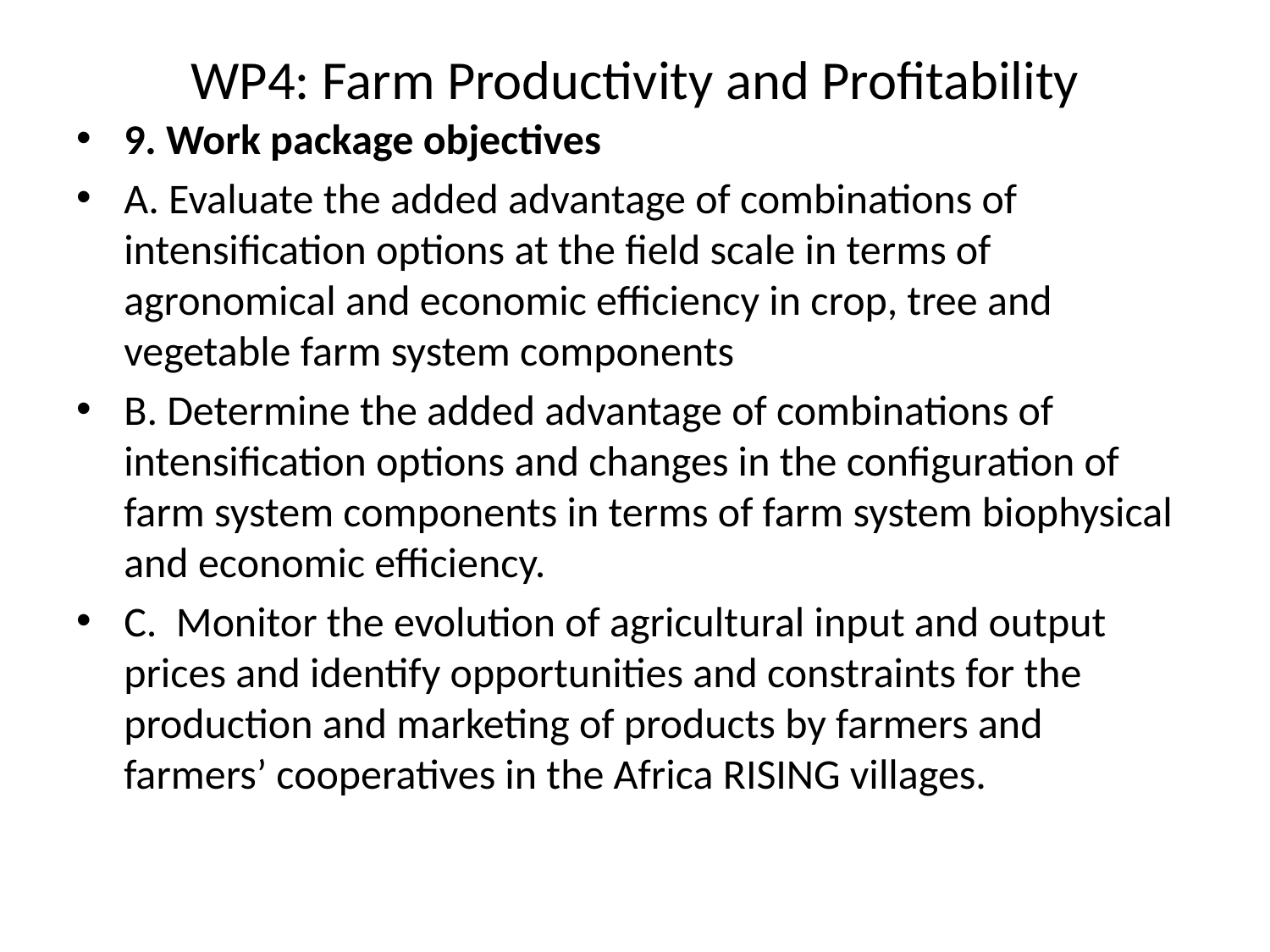

# WP4: Farm Productivity and Profitability
9. Work package objectives
A. Evaluate the added advantage of combinations of intensification options at the field scale in terms of agronomical and economic efficiency in crop, tree and vegetable farm system components
B. Determine the added advantage of combinations of intensification options and changes in the configuration of farm system components in terms of farm system biophysical and economic efficiency.
C.  Monitor the evolution of agricultural input and output prices and identify opportunities and constraints for the production and marketing of products by farmers and farmers’ cooperatives in the Africa RISING villages.